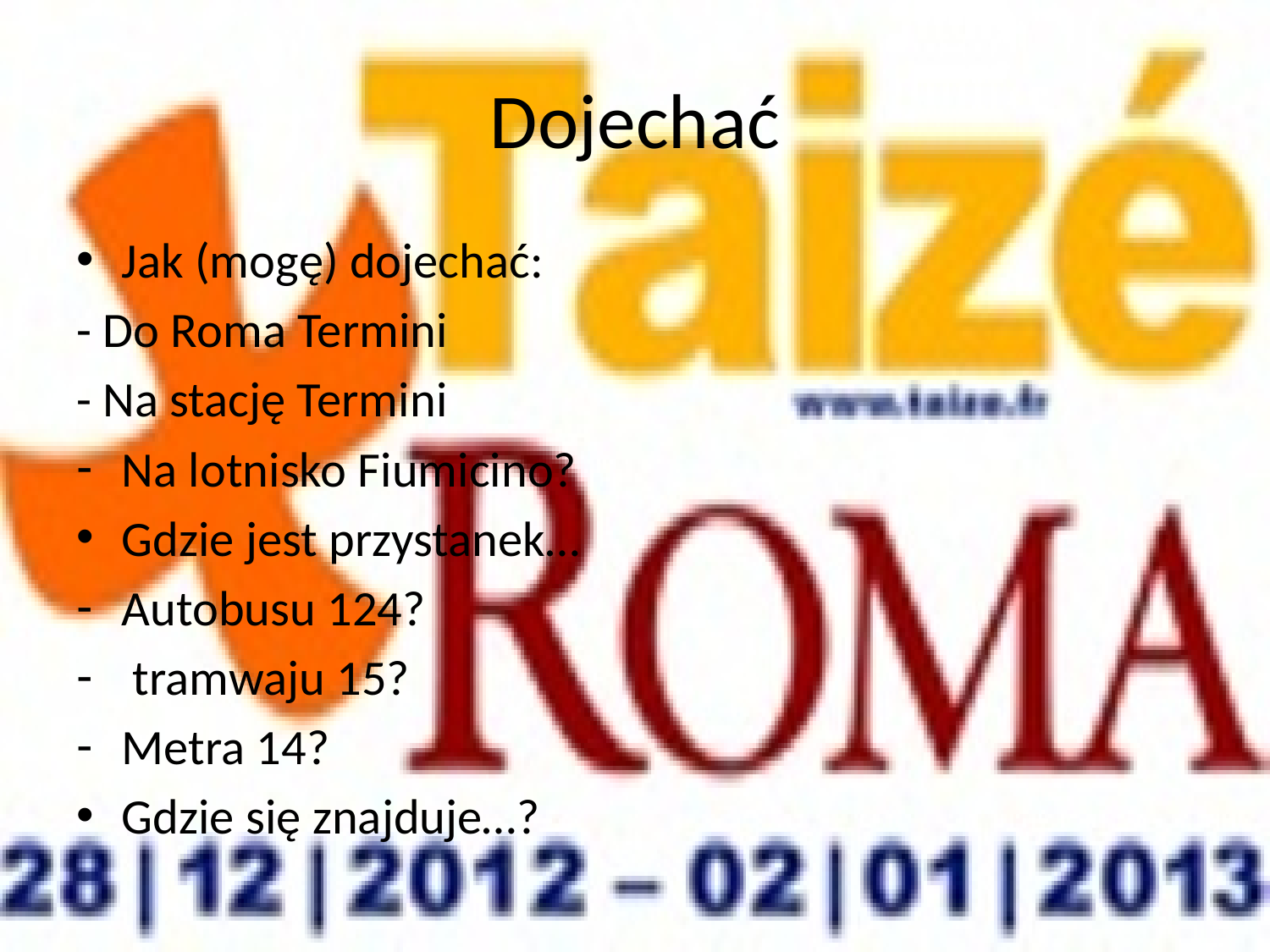

# Dojechać
Jak (mogę) dojechać:
- Do Roma Termini
- Na stację Termini
Na lotnisko Fiumicino?
Gdzie jest przystanek…
Autobusu 124?
 tramwaju 15?
Metra 14?
Gdzie się znajduje…?